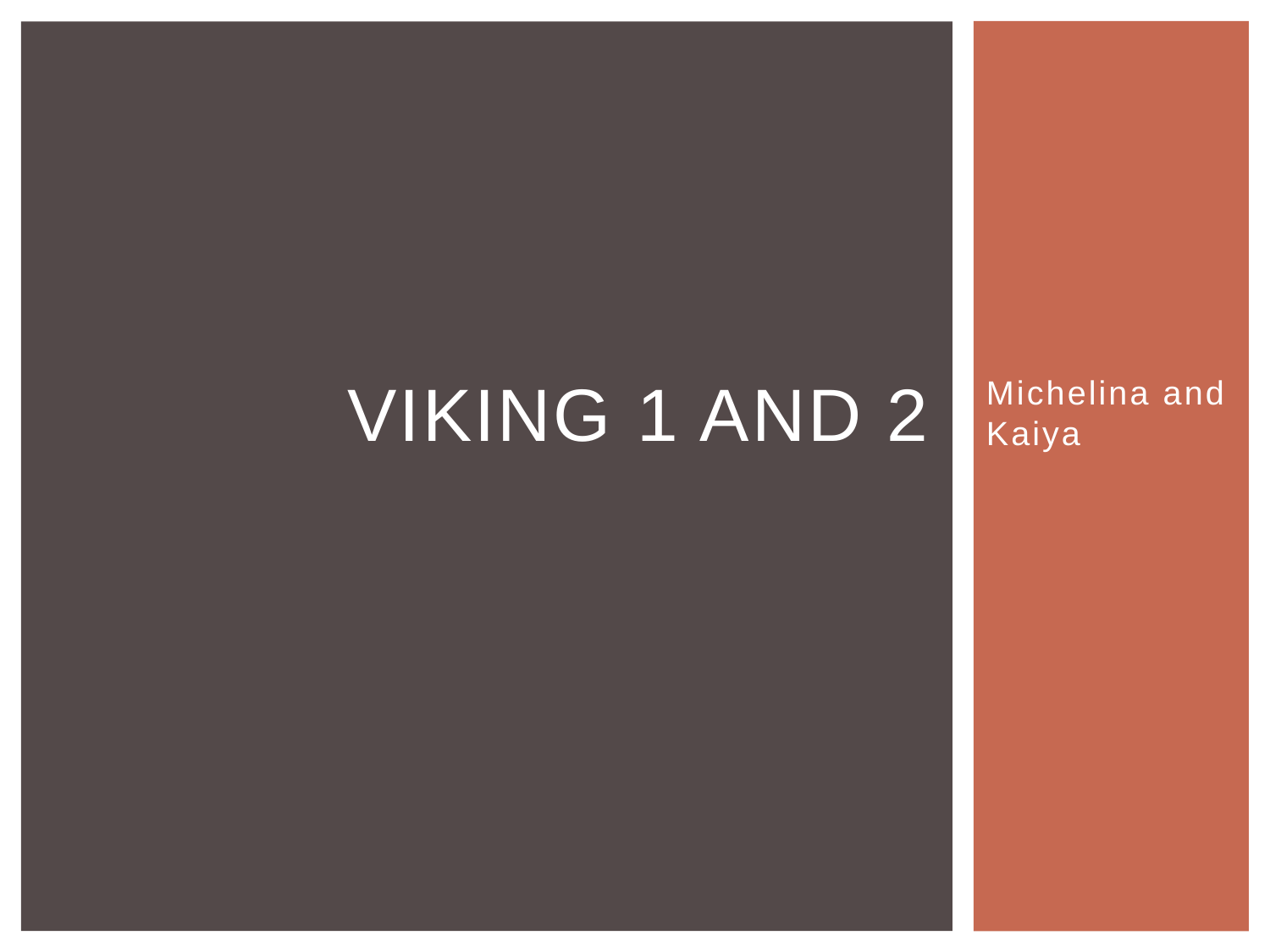

# Viking 1 and 2
Michelina and Kaiya